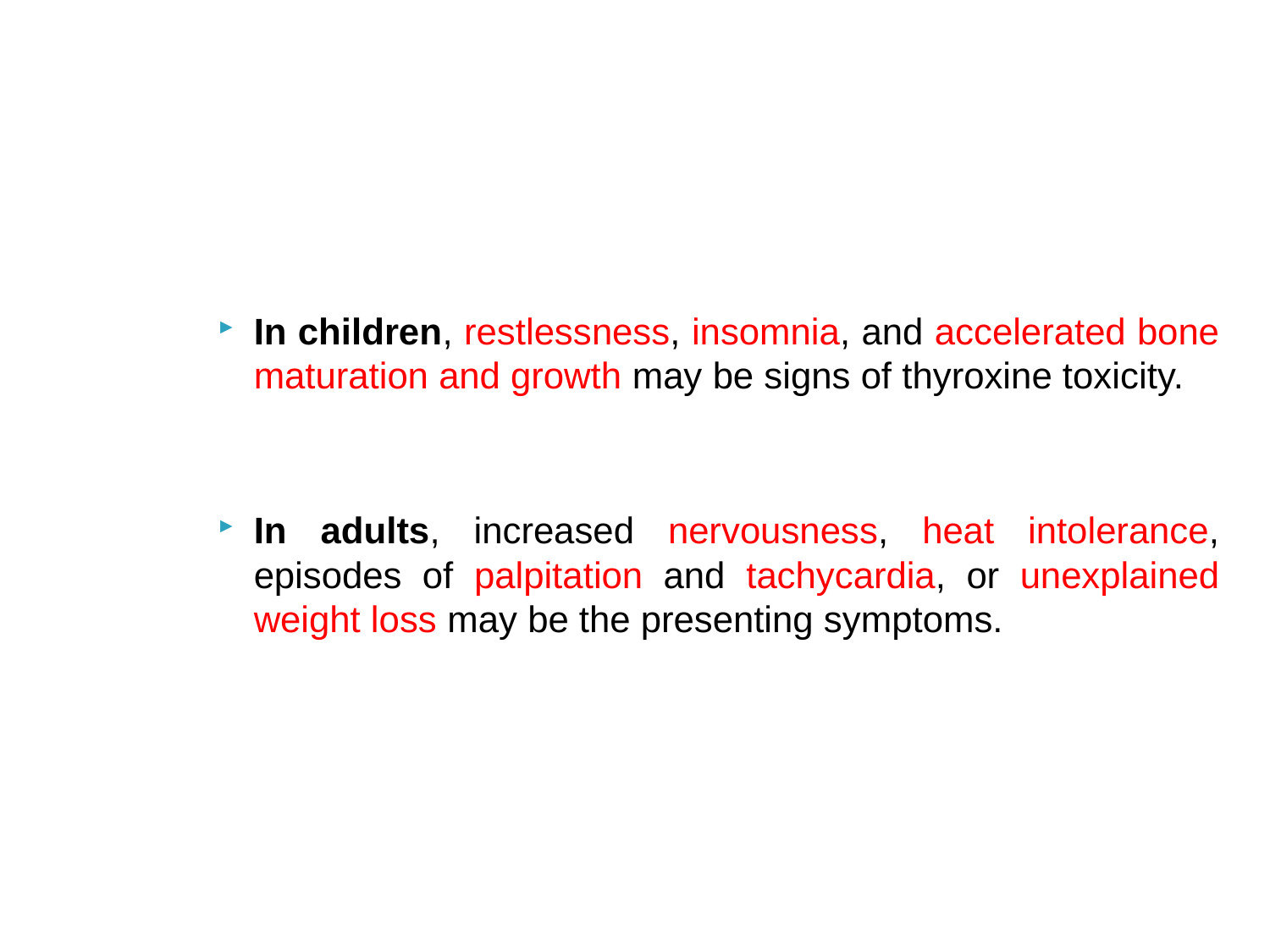

In children, restlessness, insomnia, and accelerated bone maturation and growth may be signs of thyroxine toxicity.

In adults, increased nervousness, heat intolerance, episodes of palpitation and tachycardia, or unexplained weight loss may be the presenting symptoms.